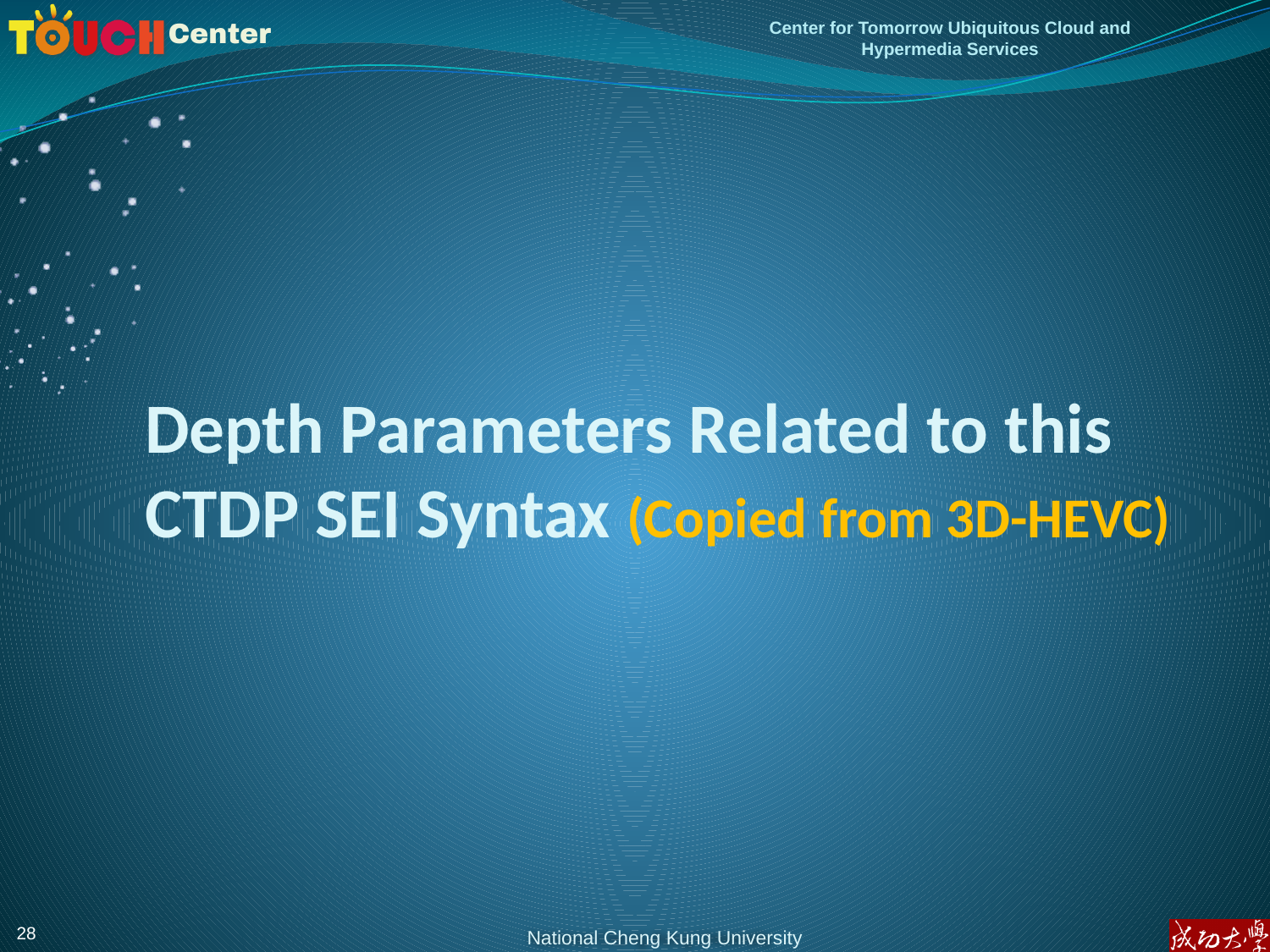

# Depth Parameters Related to this CTDP SEI Syntax (Copied from 3D-HEVC)